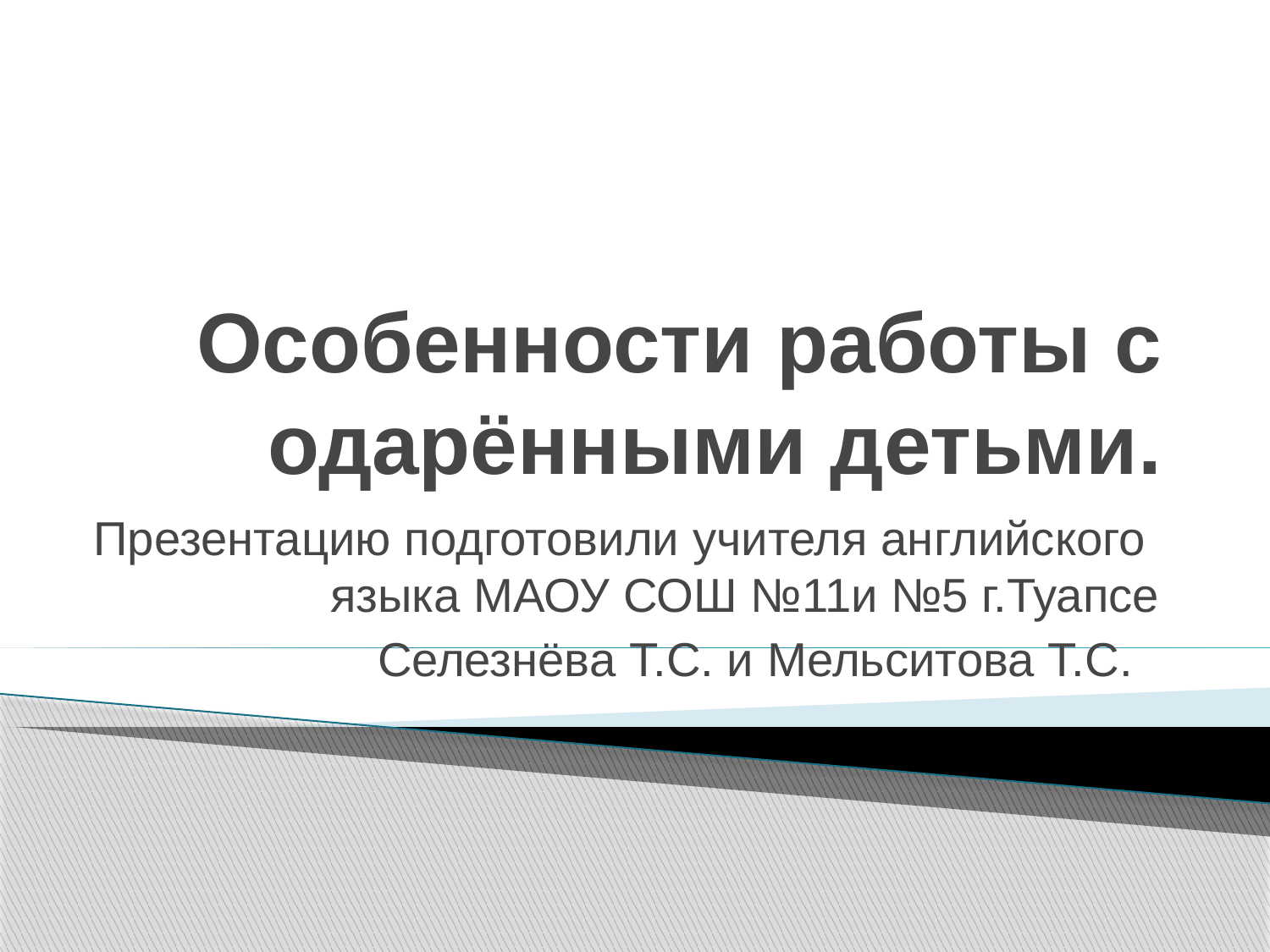

# Особенности работы с одарёнными детьми.
Презентацию подготовили учителя английского  языка МАОУ СОШ №11и №5 г.Туапсе
 Селезнёва Т.С. и Мельситова Т.С.